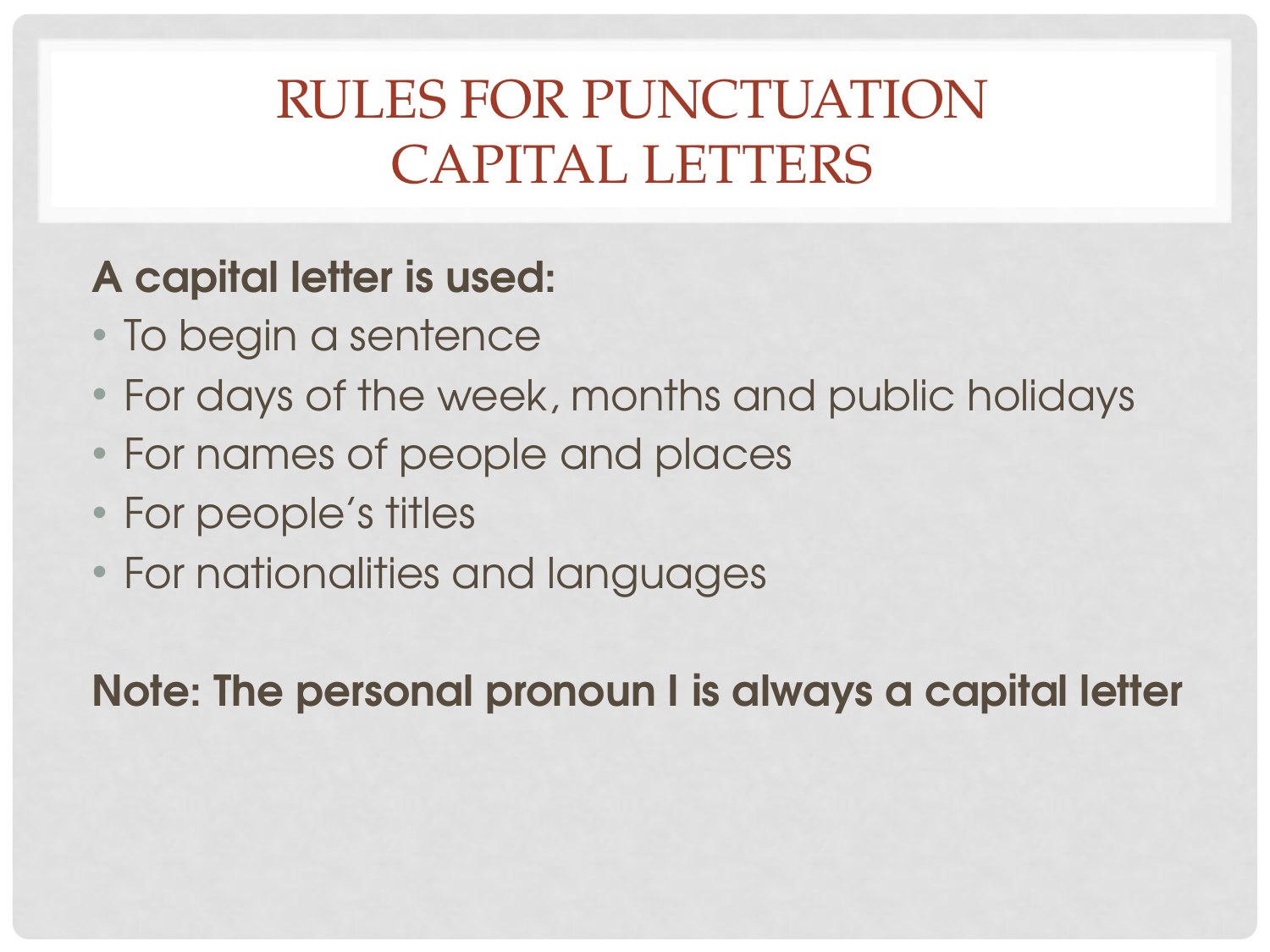

# RULes for Punctuation Capital Letters
A capital letter is used:
To begin a sentence
For days of the week, months and public holidays
For names of people and places
For people’s titles
For nationalities and languages

Note: The personal pronoun I is always a capital letter